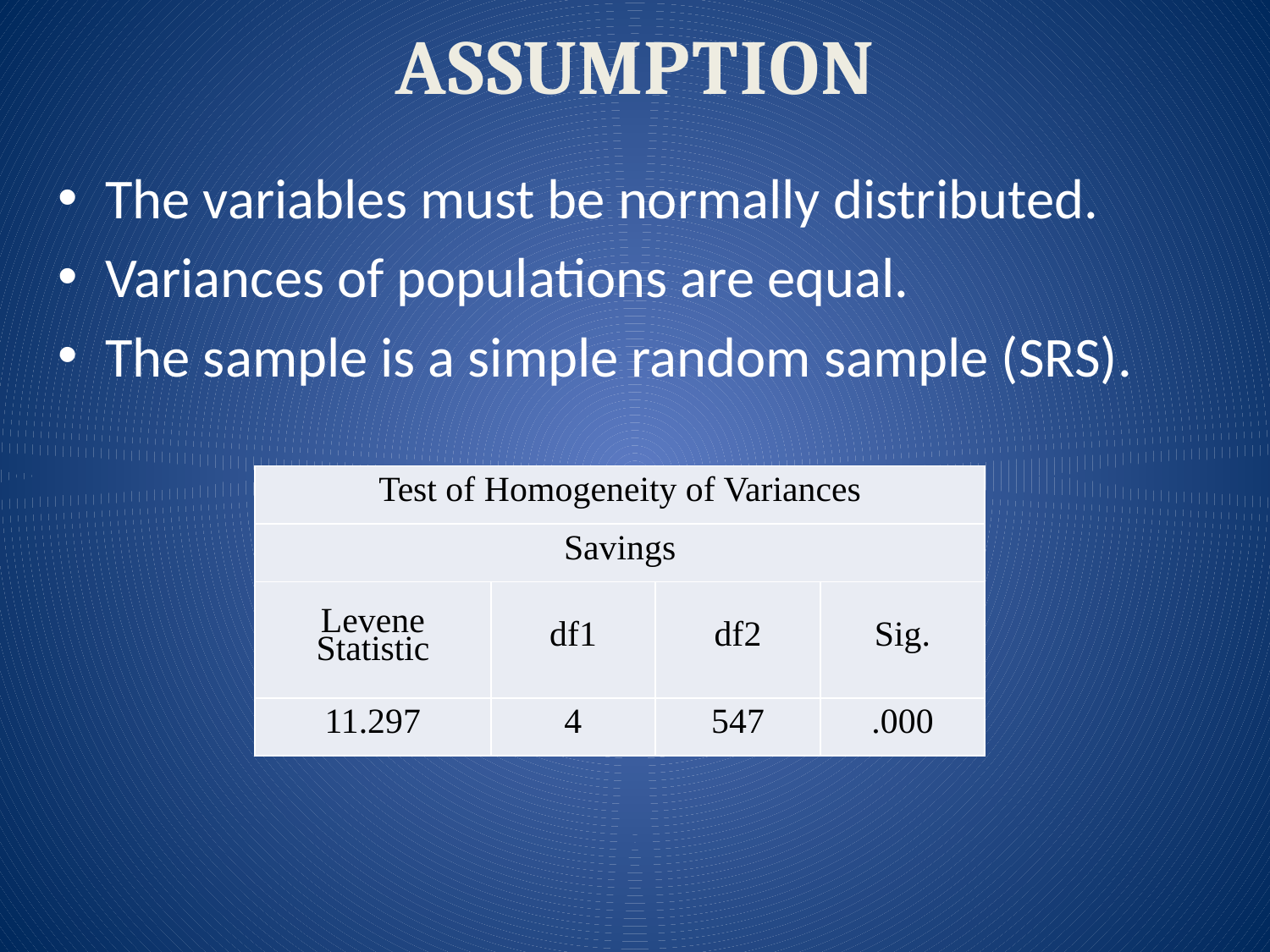

# ASSUMPTION
The variables must be normally distributed.
Variances of populations are equal.
The sample is a simple random sample (SRS).

| Test of Homogeneity of Variances |  |  |  |
| --- | --- | --- | --- |
| Savings |  |  |  |
| Levene Statistic | df1 | df2 | Sig. |
| 11.297 | 4 | 547 | .000 |